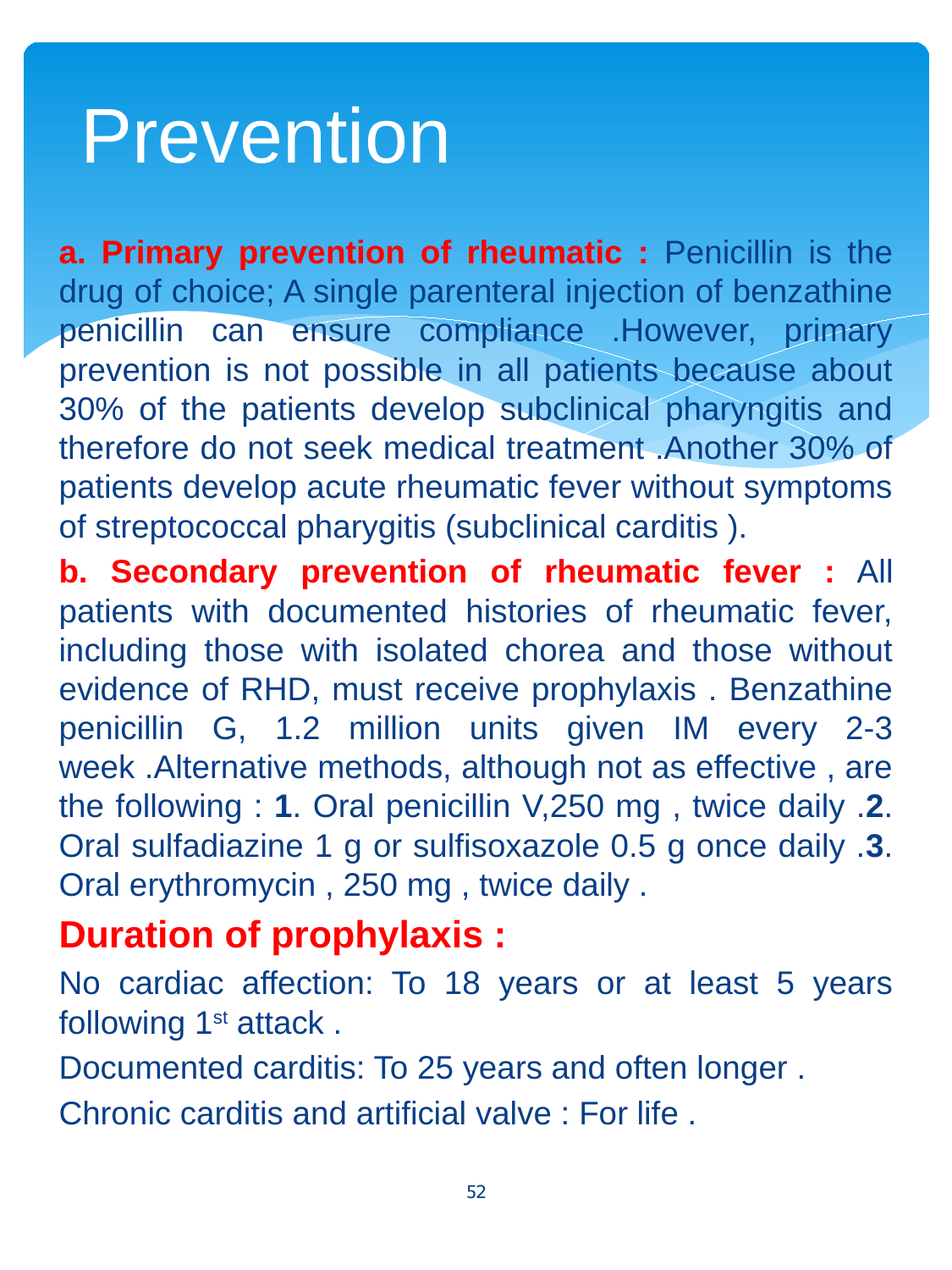

# Prevention
a. Primary prevention of rheumatic : Penicillin is the drug of choice; A single parenteral injection of benzathine penicillin can ensure compliance .However, primary prevention is not possible in all patients because about 30% of the patients develop subclinical pharyngitis and therefore do not seek medical treatment .Another 30% of patients develop acute rheumatic fever without symptoms of streptococcal pharygitis (subclinical carditis ).
b. Secondary prevention of rheumatic fever : All patients with documented histories of rheumatic fever, including those with isolated chorea and those without evidence of RHD, must receive prophylaxis . Benzathine penicillin G, 1.2 million units given IM every 2-3 week .Alternative methods, although not as effective , are the following : 1. Oral penicillin V,250 mg , twice daily .2. Oral sulfadiazine 1 g or sulfisoxazole 0.5 g once daily .3. Oral erythromycin , 250 mg , twice daily .
Duration of prophylaxis :
No cardiac affection: To 18 years or at least 5 years following 1st attack .
Documented carditis: To 25 years and often longer .
Chronic carditis and artificial valve : For life .

52